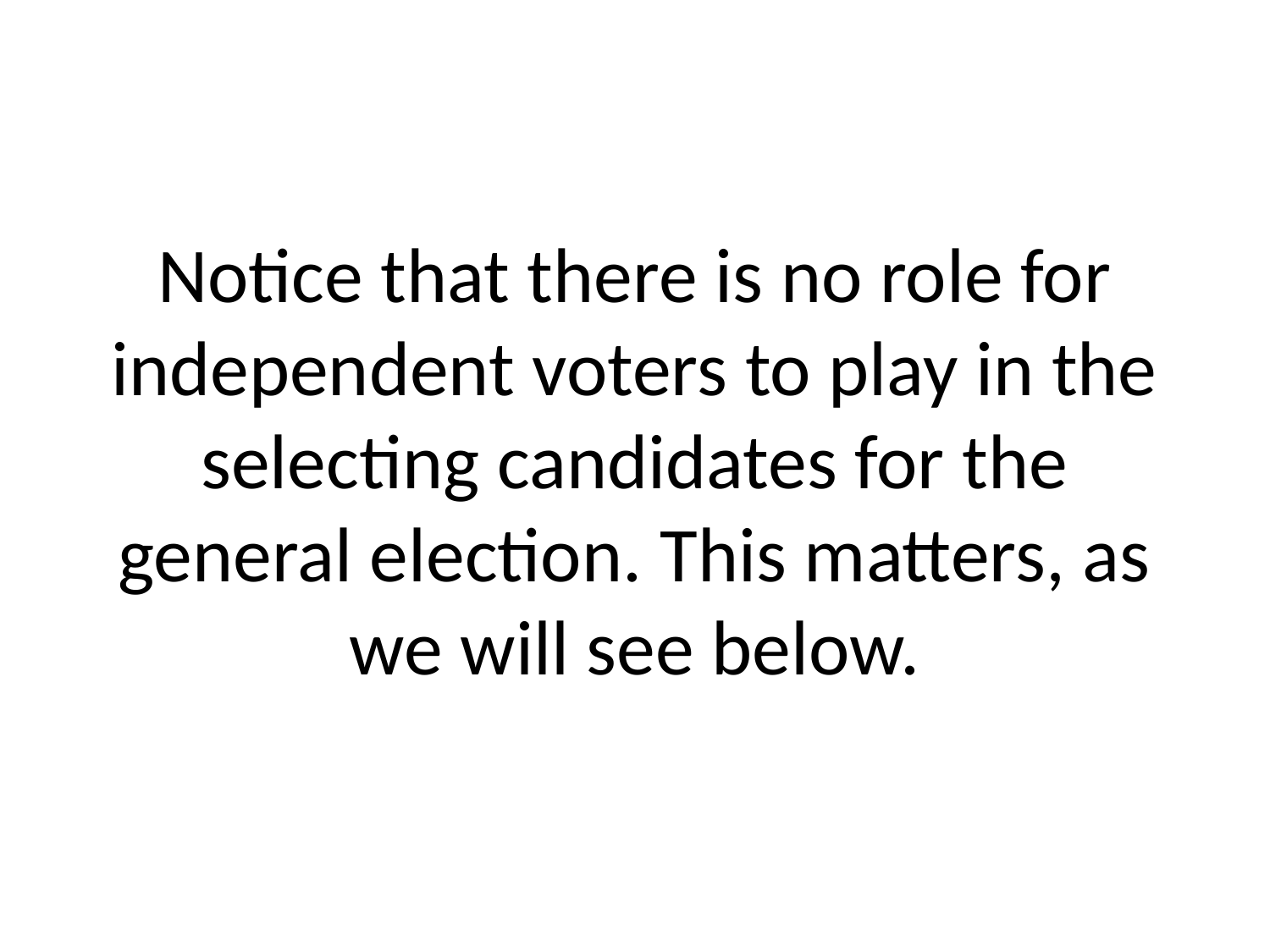

# Notice that there is no role for independent voters to play in the selecting candidates for the general election. This matters, as we will see below.